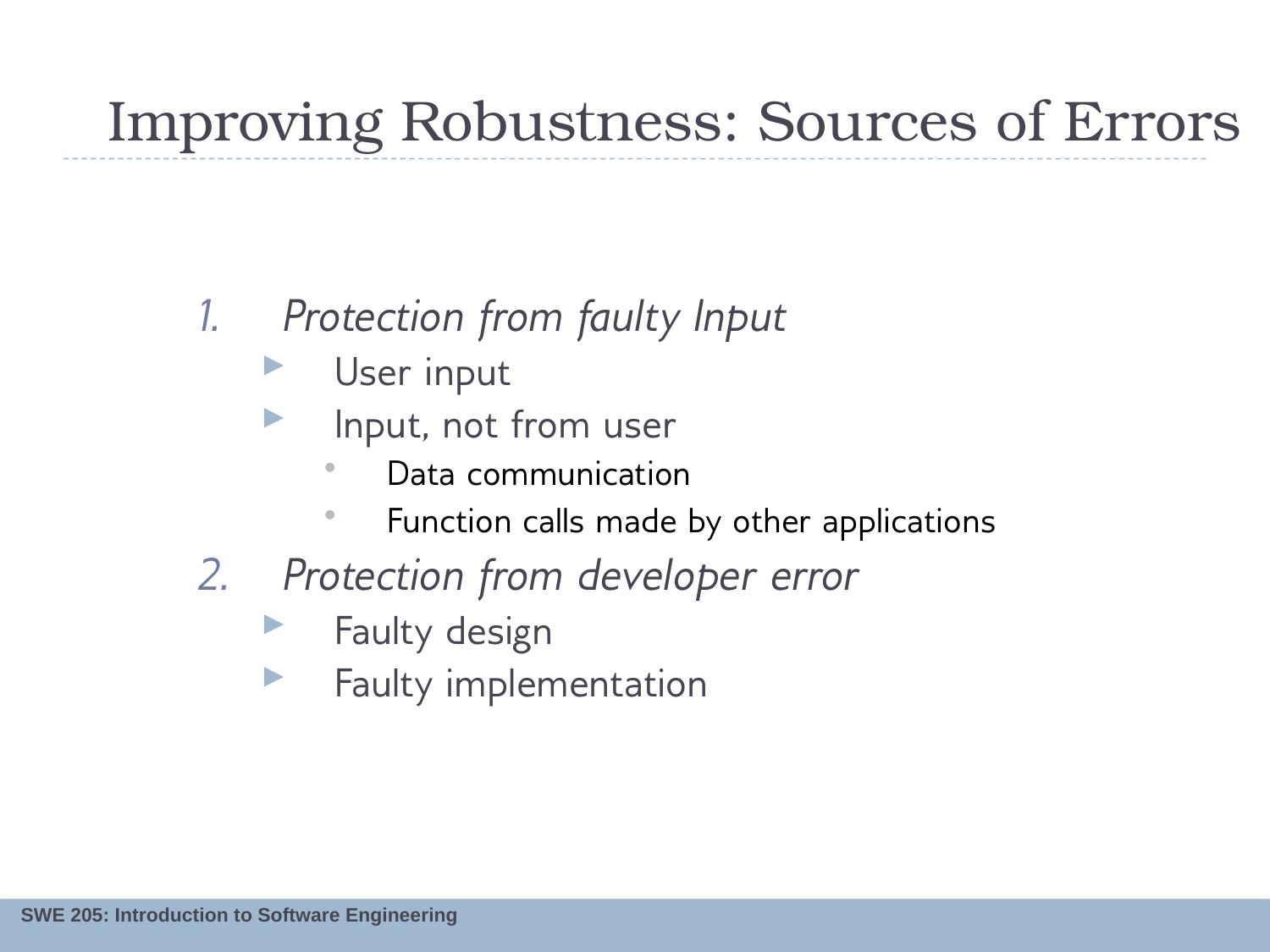

# Improving Robustness: Sources of Errors
Protection from faulty Input
User input
Input, not from user
Data communication
Function calls made by other applications
Protection from developer error
Faulty design
Faulty implementation